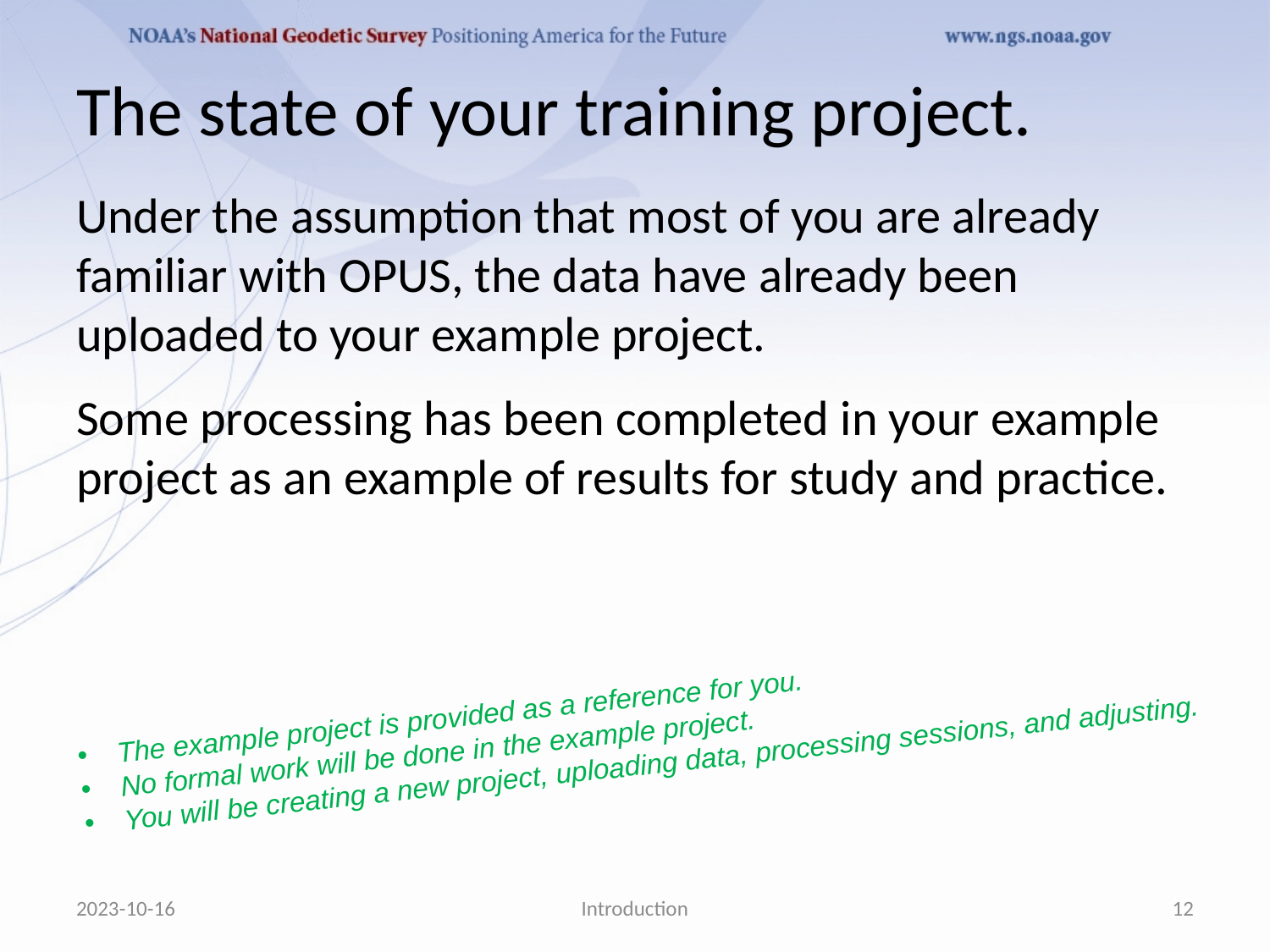

# The state of your training project.
Under the assumption that most of you are already familiar with OPUS, the data have already been uploaded to your example project.
Some processing has been completed in your example project as an example of results for study and practice.
The example project is provided as a reference for you.
No formal work will be done in the example project.
You will be creating a new project, uploading data, processing sessions, and adjusting.
2023-10-16
Introduction
12